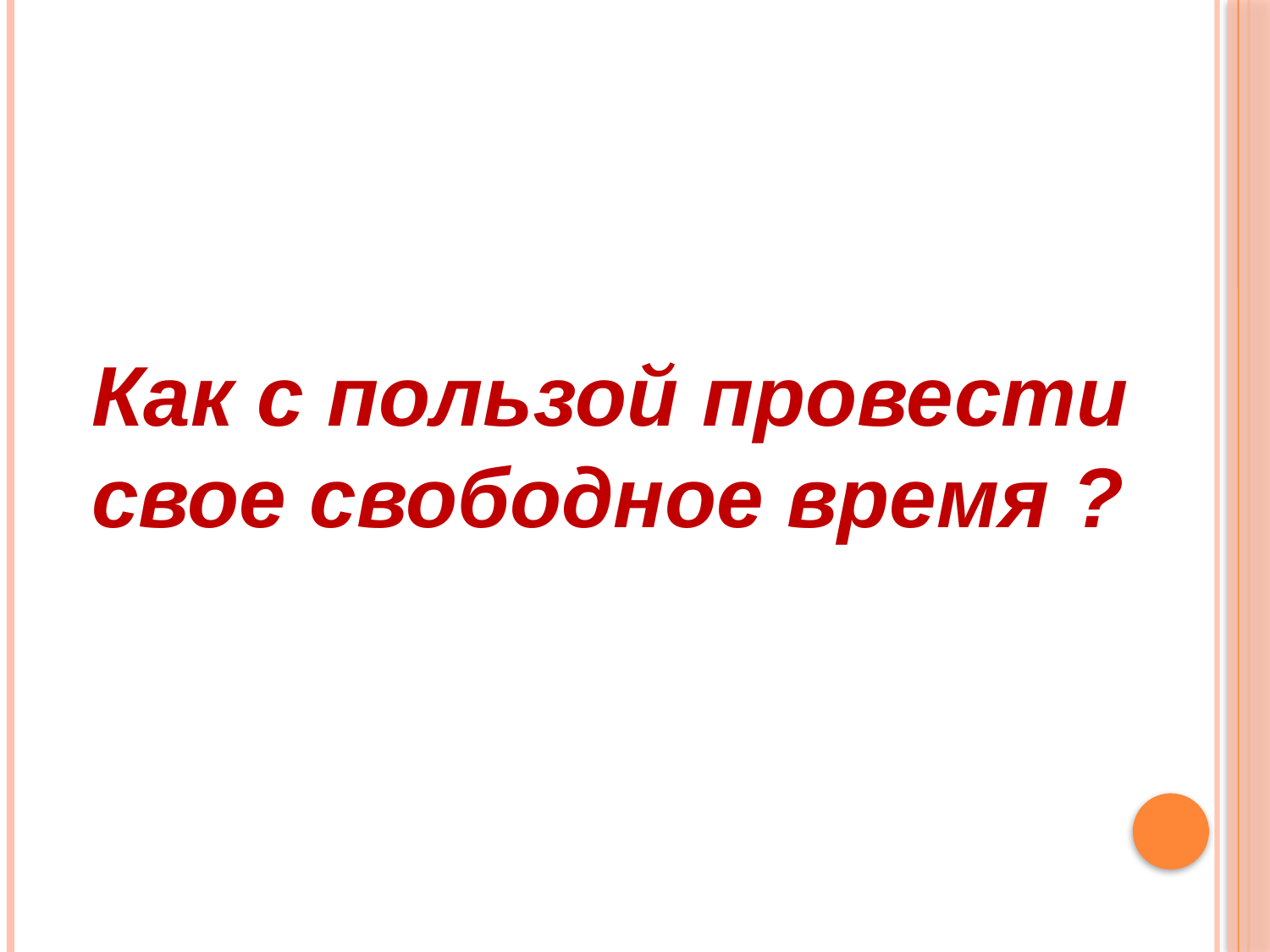

Как с пользой провести свое свободное время ?